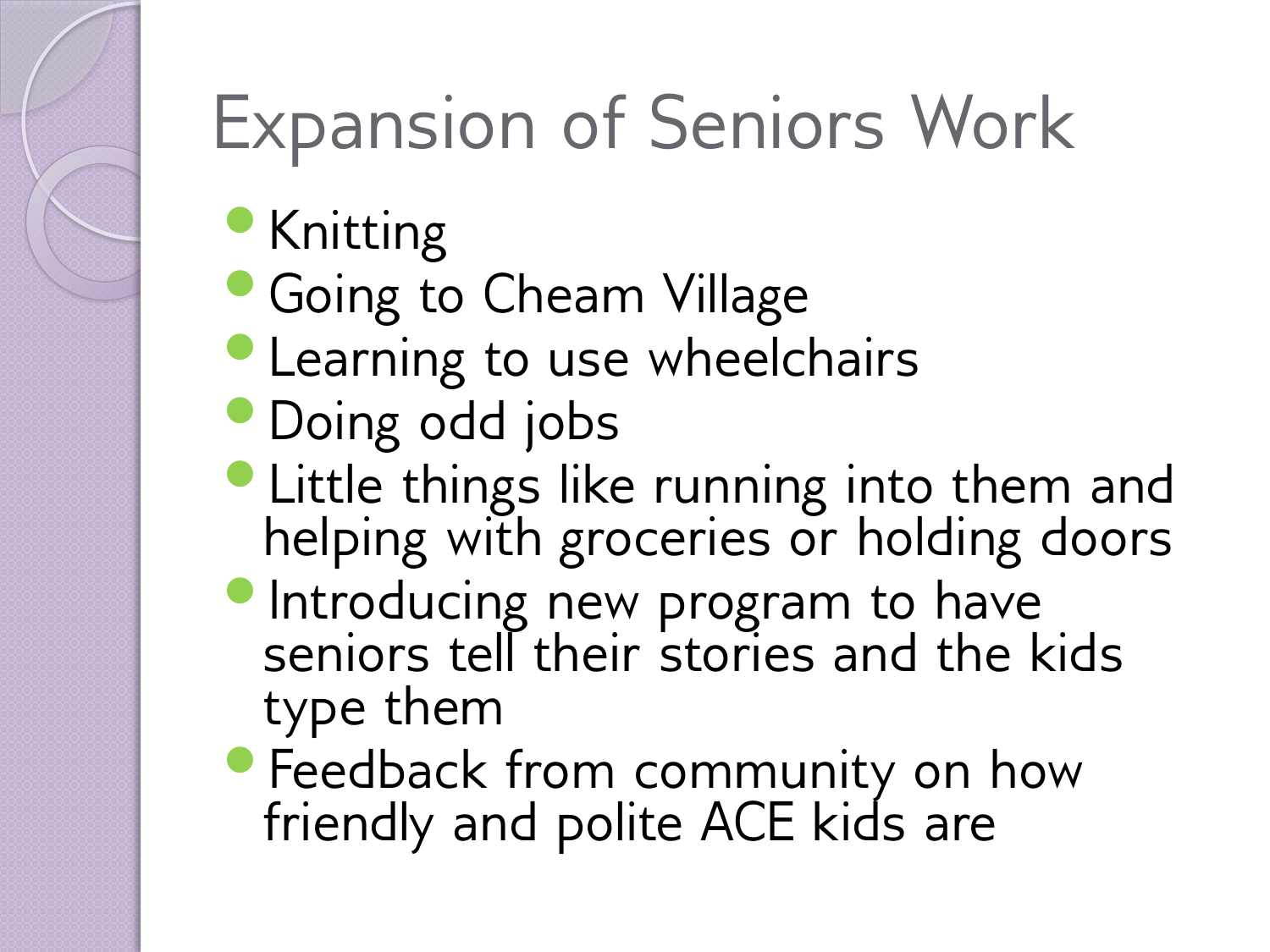

# Expansion of Seniors Work
Knitting
Going to Cheam Village
Learning to use wheelchairs
Doing odd jobs
Little things like running into them and helping with groceries or holding doors
Introducing new program to have seniors tell their stories and the kids type them
Feedback from community on how friendly and polite ACE kids are